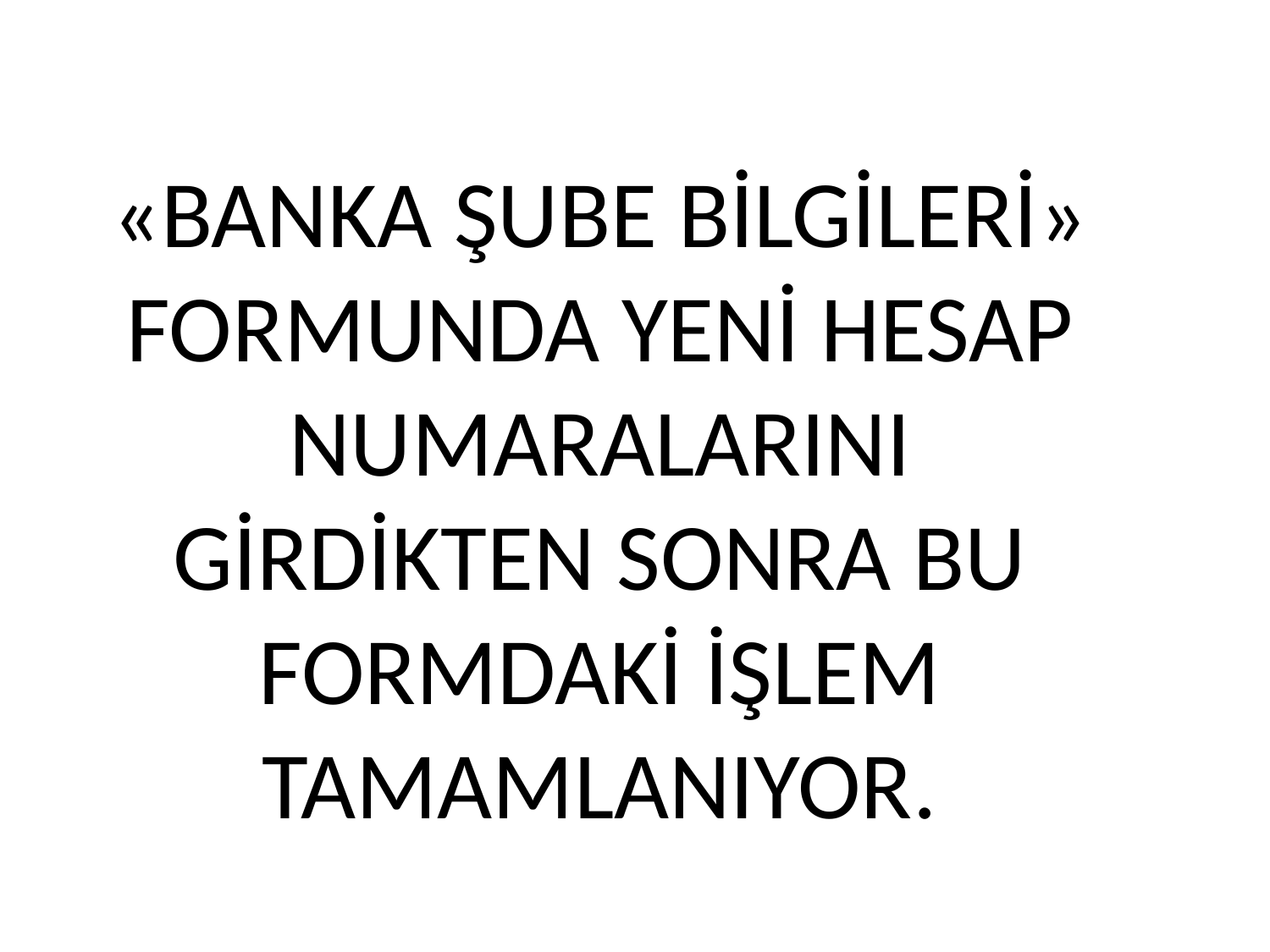

«BANKA ŞUBE BİLGİLERİ» FORMUNDA YENİ HESAP NUMARALARINI GİRDİKTEN SONRA BU FORMDAKİ İŞLEM TAMAMLANIYOR.